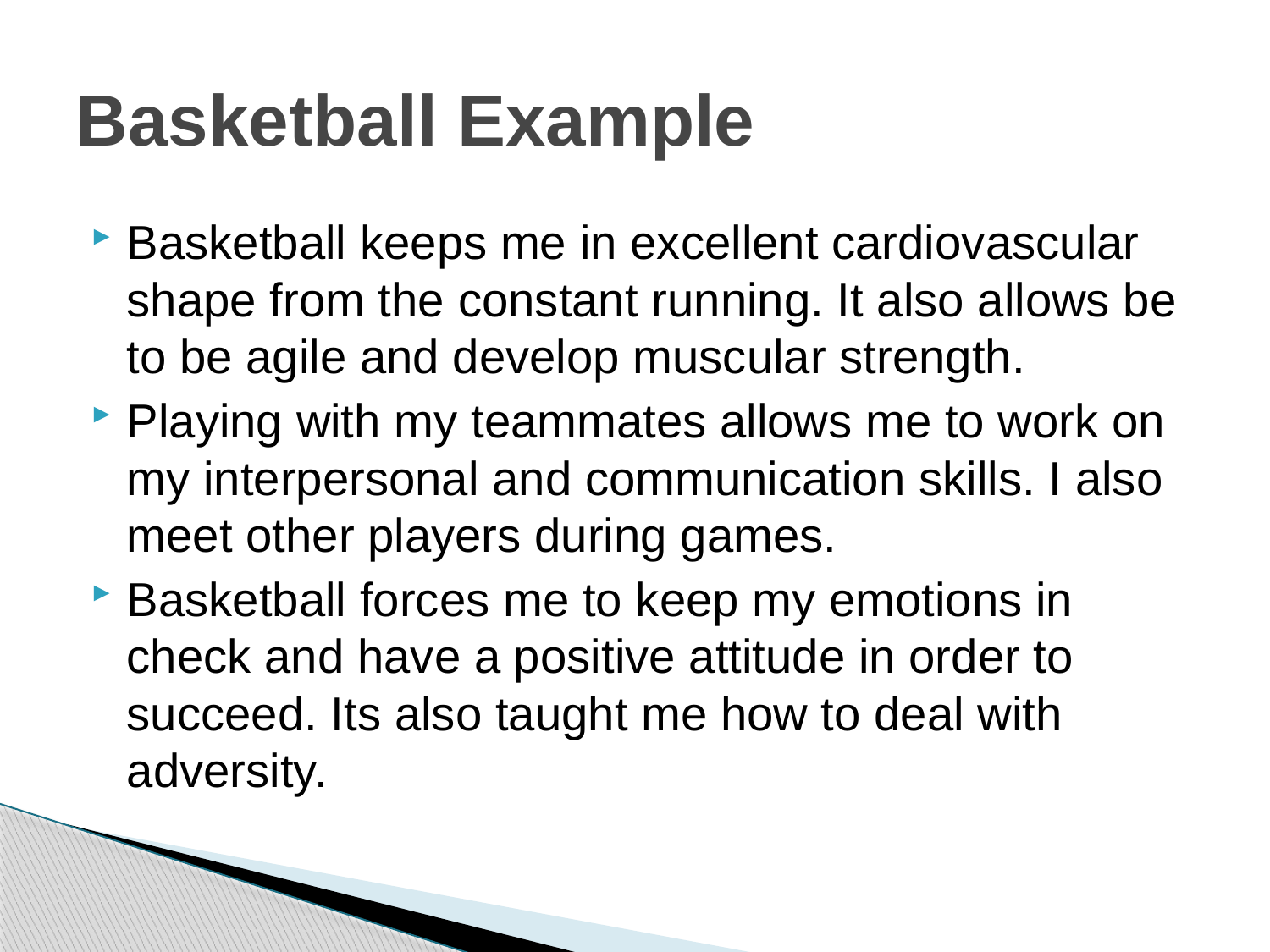

# Basketball Example
Basketball keeps me in excellent cardiovascular shape from the constant running. It also allows be to be agile and develop muscular strength.
Playing with my teammates allows me to work on my interpersonal and communication skills. I also meet other players during games.
Basketball forces me to keep my emotions in check and have a positive attitude in order to succeed. Its also taught me how to deal with adversity.